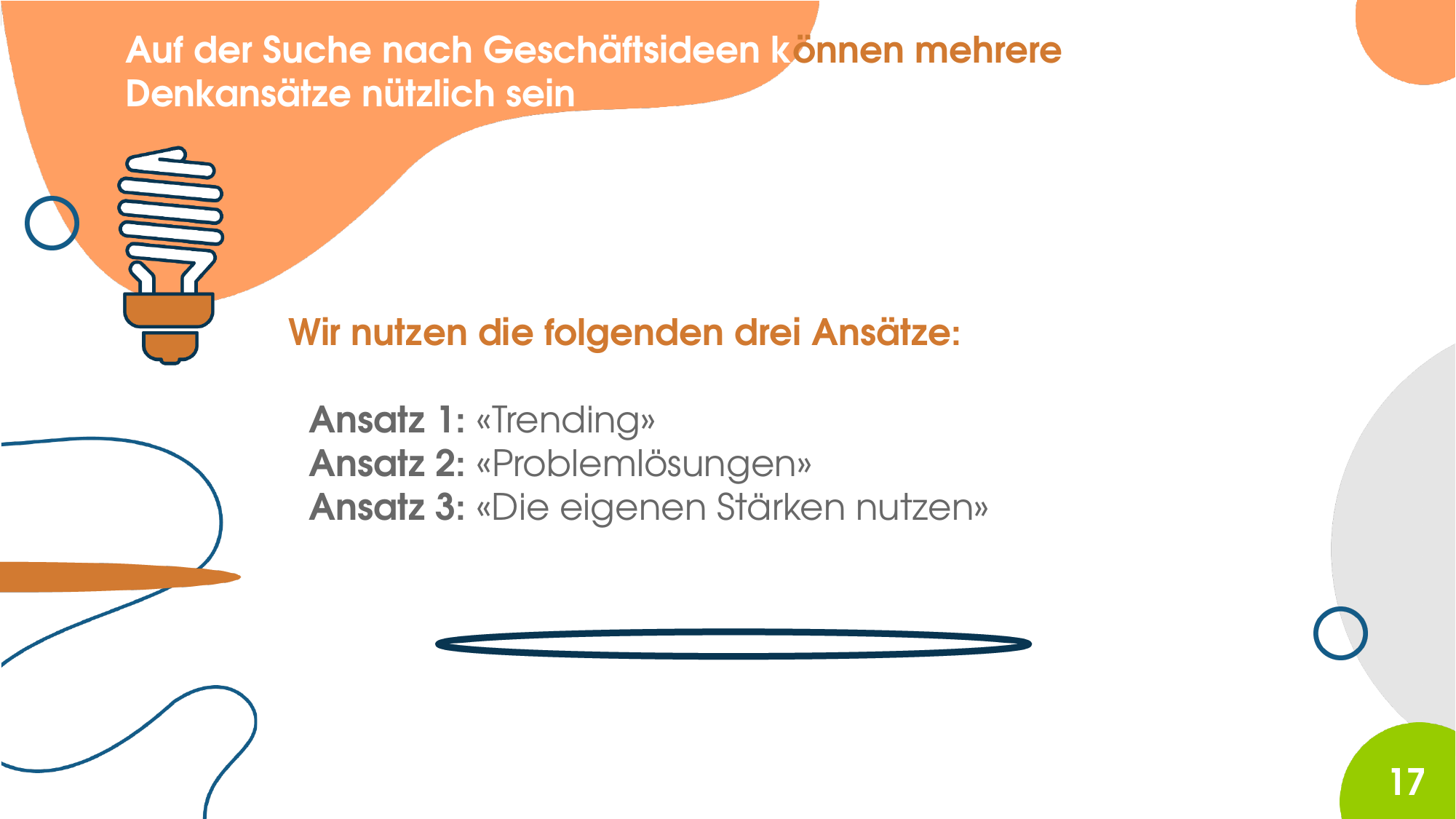

Auf der Suche nach Geschäftsideen können mehrere Denkansätze nützlich sein
Wir nutzen die folgenden drei Ansätze:

Ansatz 1: «Trending»
Ansatz 2: «Problemlösungen»
Ansatz 3: «Die eigenen Stärken nutzen»

17